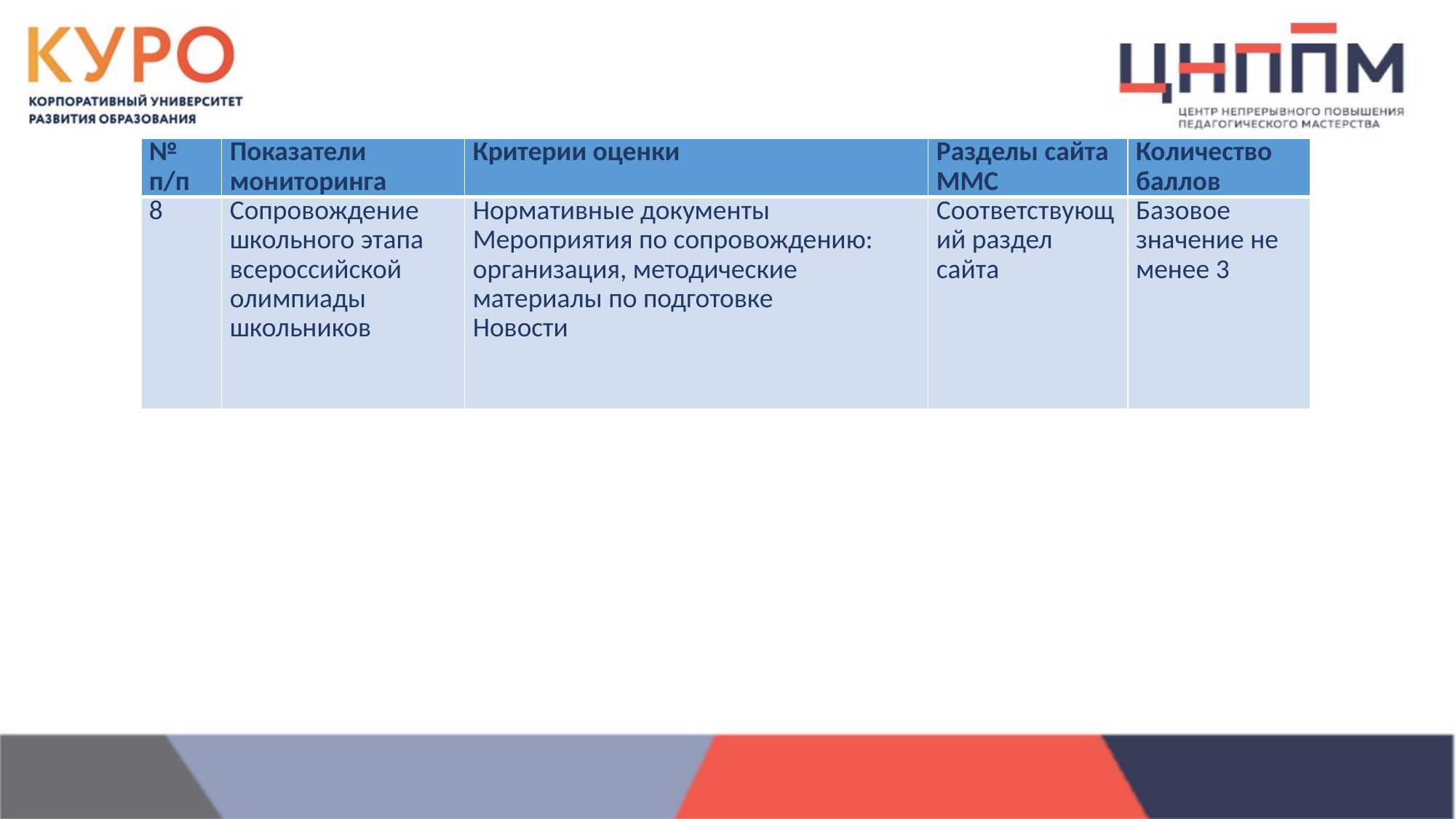

| № п/п | Показатели мониторинга | Критерии оценки | Разделы сайта ММС | Количество баллов |
| --- | --- | --- | --- | --- |
| 8 | Сопровождение школьного этапа всероссийской олимпиады школьников | Нормативные документы Мероприятия по сопровождению: организация, методические материалы по подготовке Новости | Соответствующий раздел сайта | Базовое значение не менее 3 |